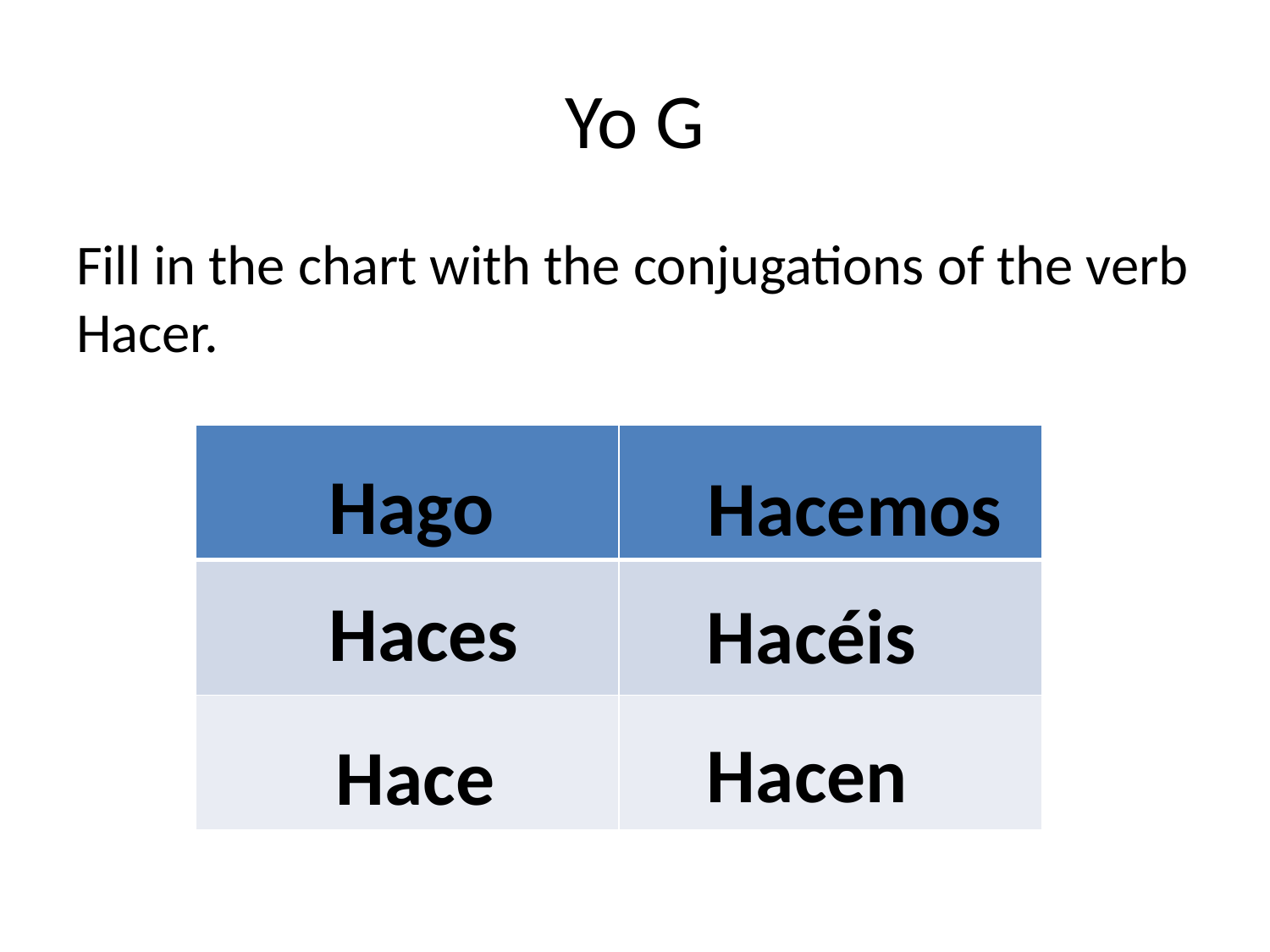

# Yo G
Fill in the chart with the conjugations of the verb Hacer.

|  |  |
| --- | --- |
|  |  |
|  |  |
Hago
Hacemos
Haces
Hacéis
Hacen
Hace